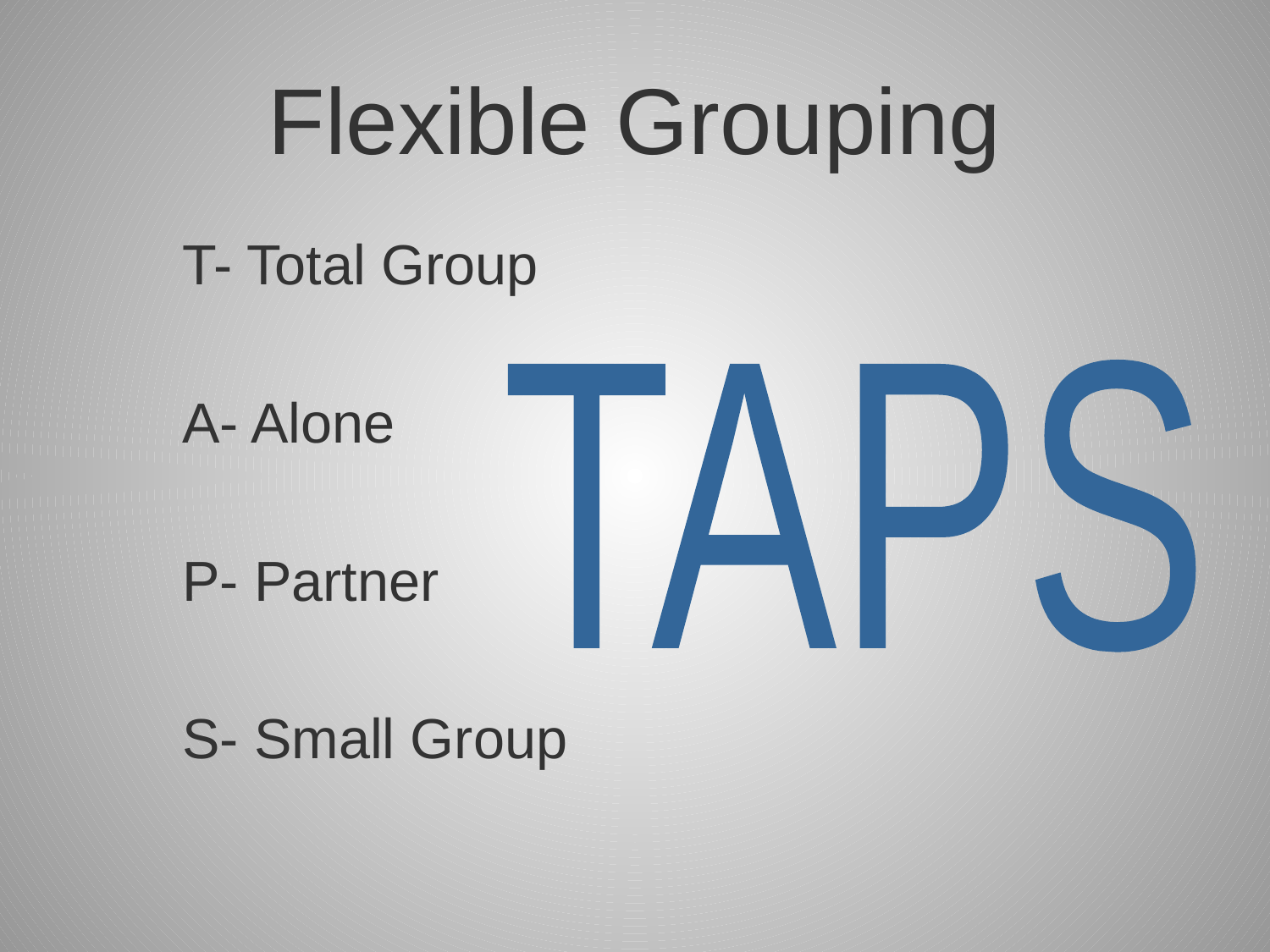

# Flexible Grouping
T- Total Group

A- Alone

P- Partner

S- Small Group
TAPS